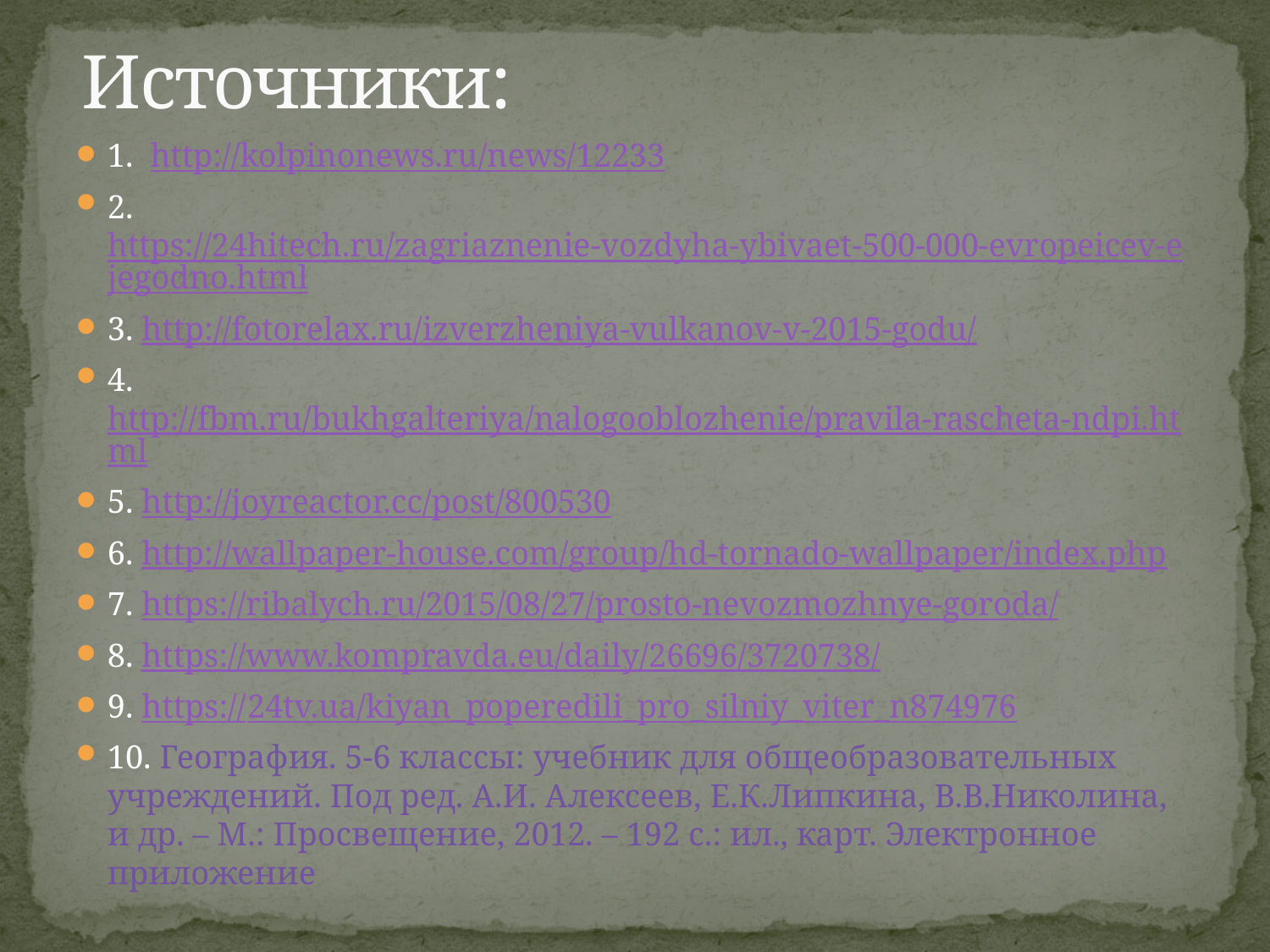

# Источники:
1.  http://kolpinonews.ru/news/12233
2. https://24hitech.ru/zagriaznenie-vozdyha-ybivaet-500-000-evropeicev-ejegodno.html
3. http://fotorelax.ru/izverzheniya-vulkanov-v-2015-godu/
4. http://fbm.ru/bukhgalteriya/nalogooblozhenie/pravila-rascheta-ndpi.html
5. http://joyreactor.cc/post/800530
6. http://wallpaper-house.com/group/hd-tornado-wallpaper/index.php
7. https://ribalych.ru/2015/08/27/prosto-nevozmozhnye-goroda/
8. https://www.kompravda.eu/daily/26696/3720738/
9. https://24tv.ua/kiyan_poperedili_pro_silniy_viter_n874976
10. География. 5-6 классы: учебник для общеобразовательных учреждений. Под ред. А.И. Алексеев, Е.К.Липкина, В.В.Николина, и др. – М.: Просвещение, 2012. – 192 с.: ил., карт. Электронное приложение